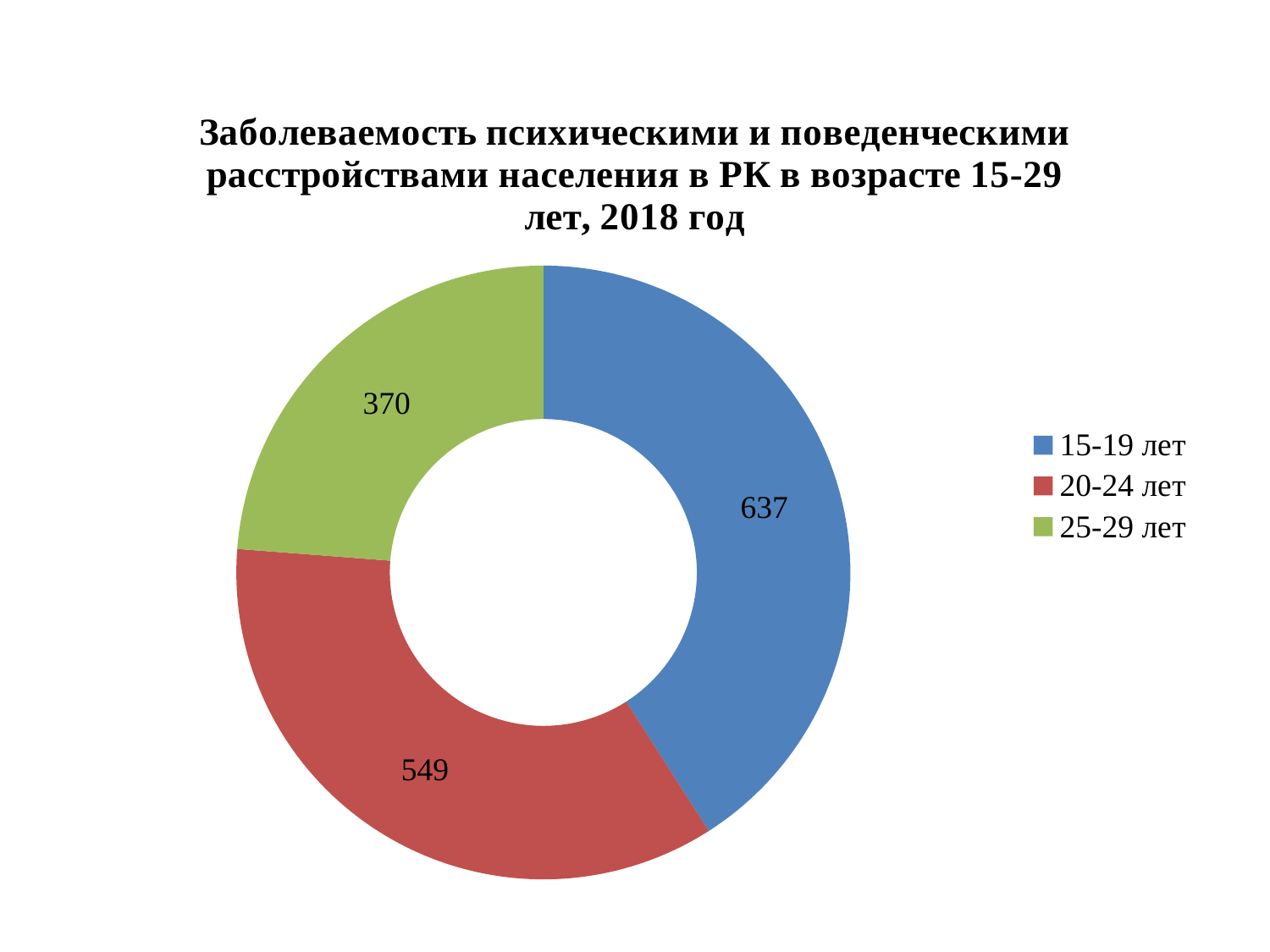

### Chart: Заболеваемость психическими и поведенческими расстройствами населения в РК в возрасте 15-29 лет, 2018 год

| Category | Заболеваемость психическими и поведенческими расстройствами населения в РК в возрасте 15-29 лет, 2017 год |
|---|---|
| 15-19 лет | 637.0 |
| 20-24 лет | 549.0 |
| 25-29 лет | 370.0 |